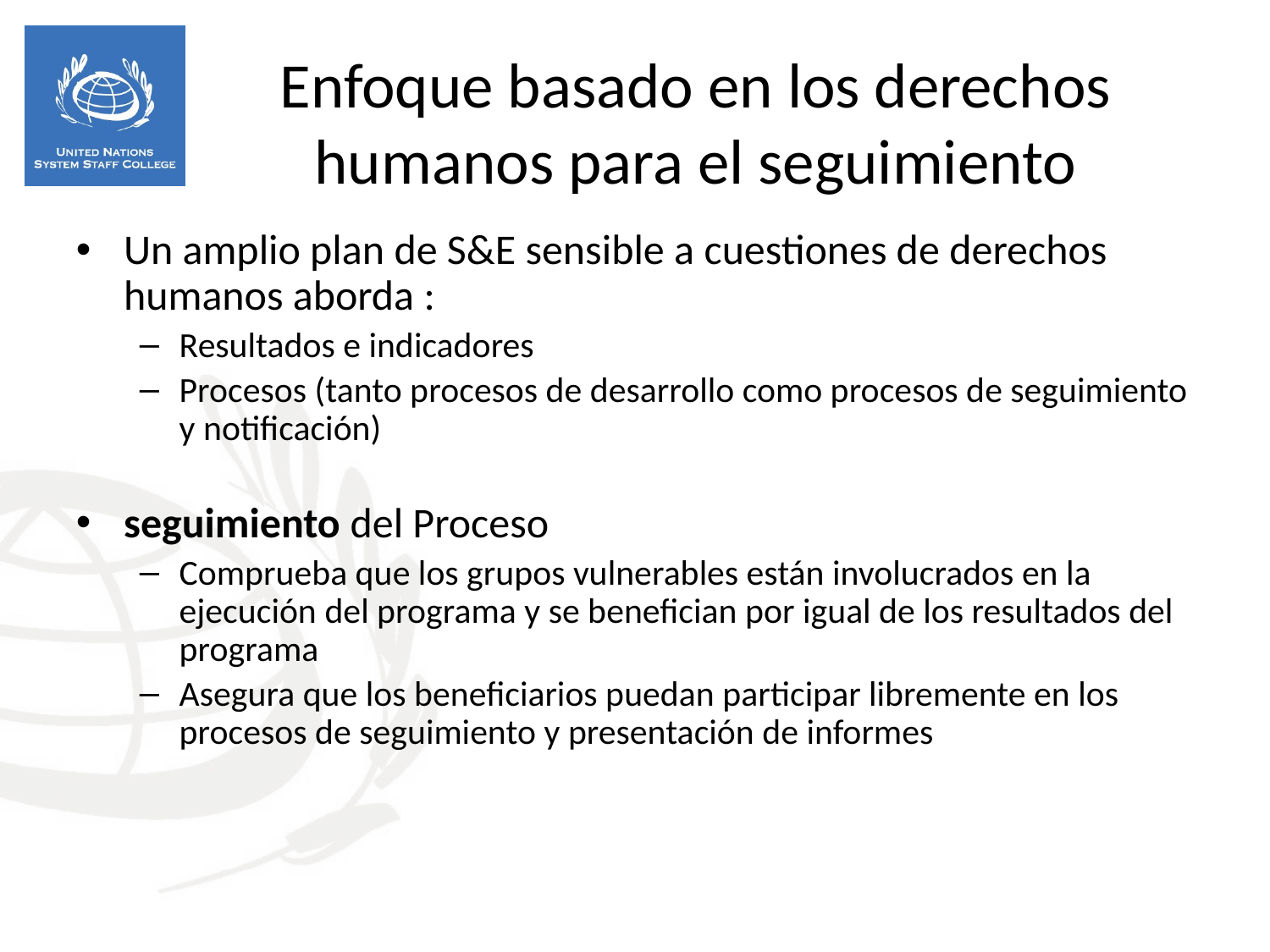

Enfoque basado en los derechos humanos para el seguimiento
Un amplio plan de S&E sensible a cuestiones de derechos humanos aborda :
Resultados e indicadores
Procesos (tanto procesos de desarrollo como procesos de seguimiento y notificación)

seguimiento del Proceso
Comprueba que los grupos vulnerables están involucrados en la ejecución del programa y se benefician por igual de los resultados del programa
Asegura que los beneficiarios puedan participar libremente en los procesos de seguimiento y presentación de informes